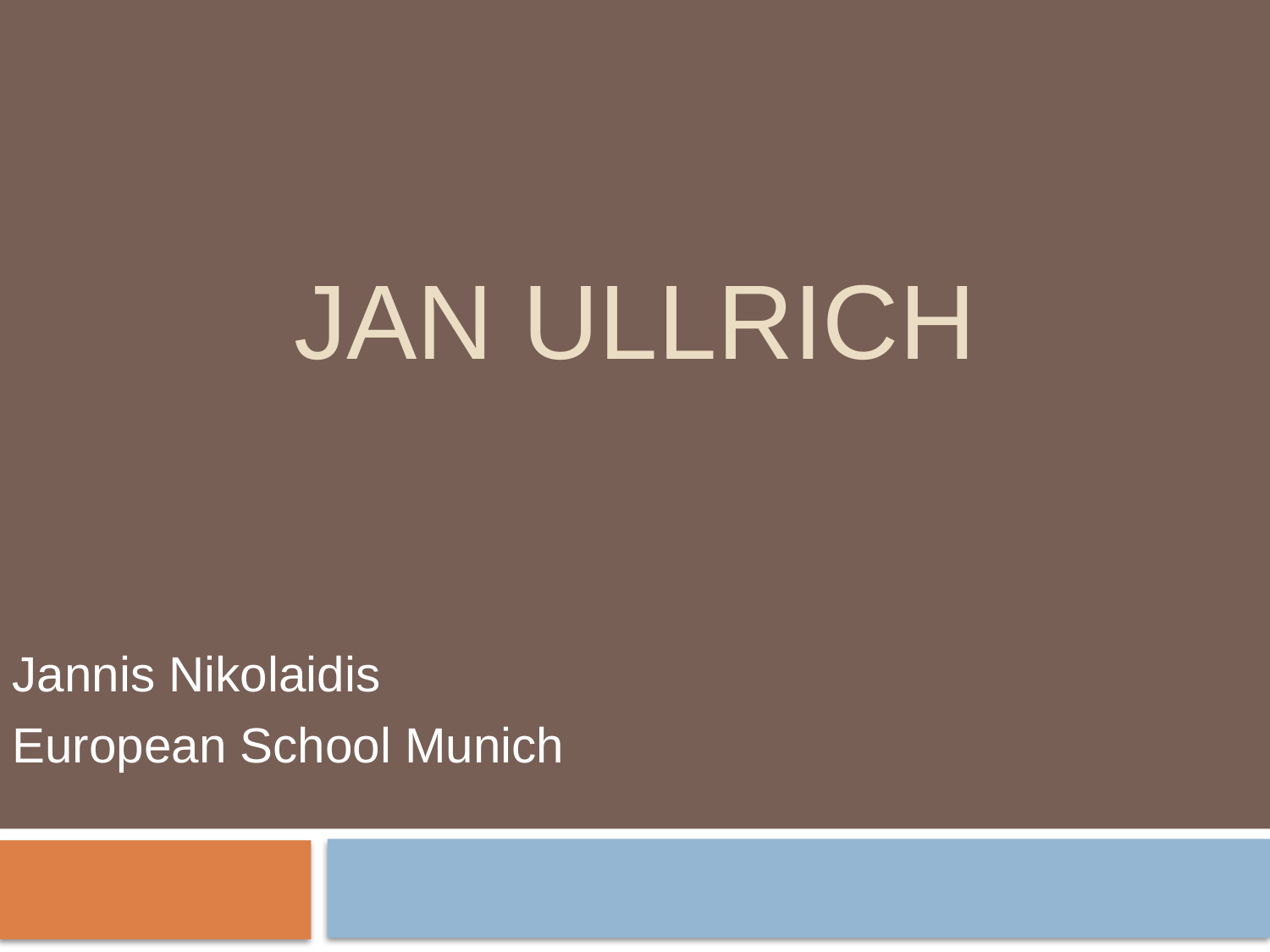

# Jan Ullrich
Jannis Nikolaidis
European School Munich